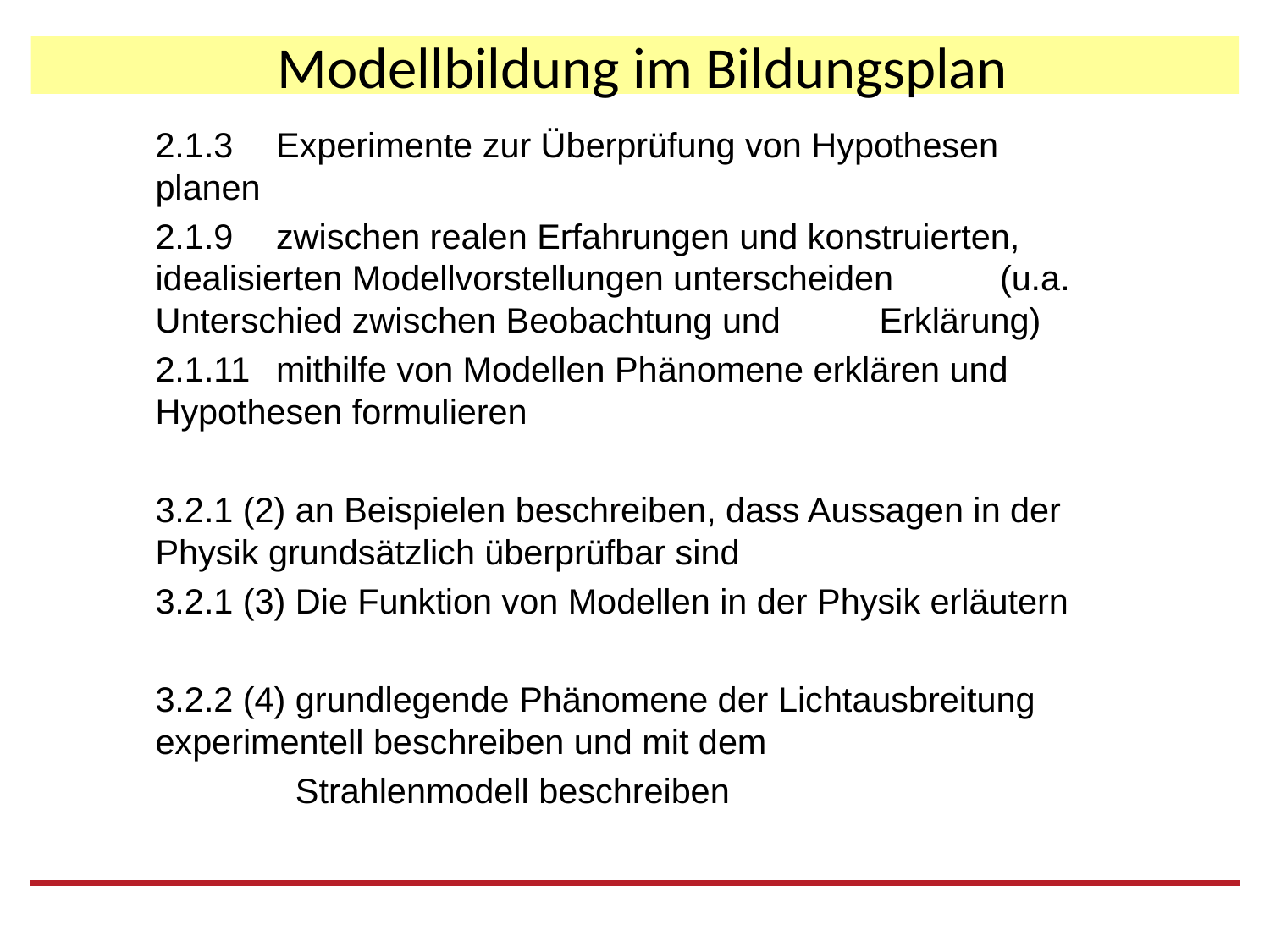

# Modellbildung im Bildungsplan
2.1.3	Experimente zur Überprüfung von Hypothesen 	planen
2.1.9	zwischen realen Erfahrungen und konstruierten,	 idealisierten Modellvorstellungen unterscheiden 	(u.a. Unterschied zwischen Beobachtung und 	Erklärung)
2.1.11	mithilfe von Modellen Phänomene erklären und 	Hypothesen formulieren

3.2.1 (2) an Beispielen beschreiben, dass Aussagen in der 	  Physik grundsätzlich überprüfbar sind
3.2.1 (3) Die Funktion von Modellen in der Physik erläutern

3.2.2 (4) grundlegende Phänomene der Lichtausbreitung 	  experimentell beschreiben und mit dem
	  Strahlenmodell beschreiben